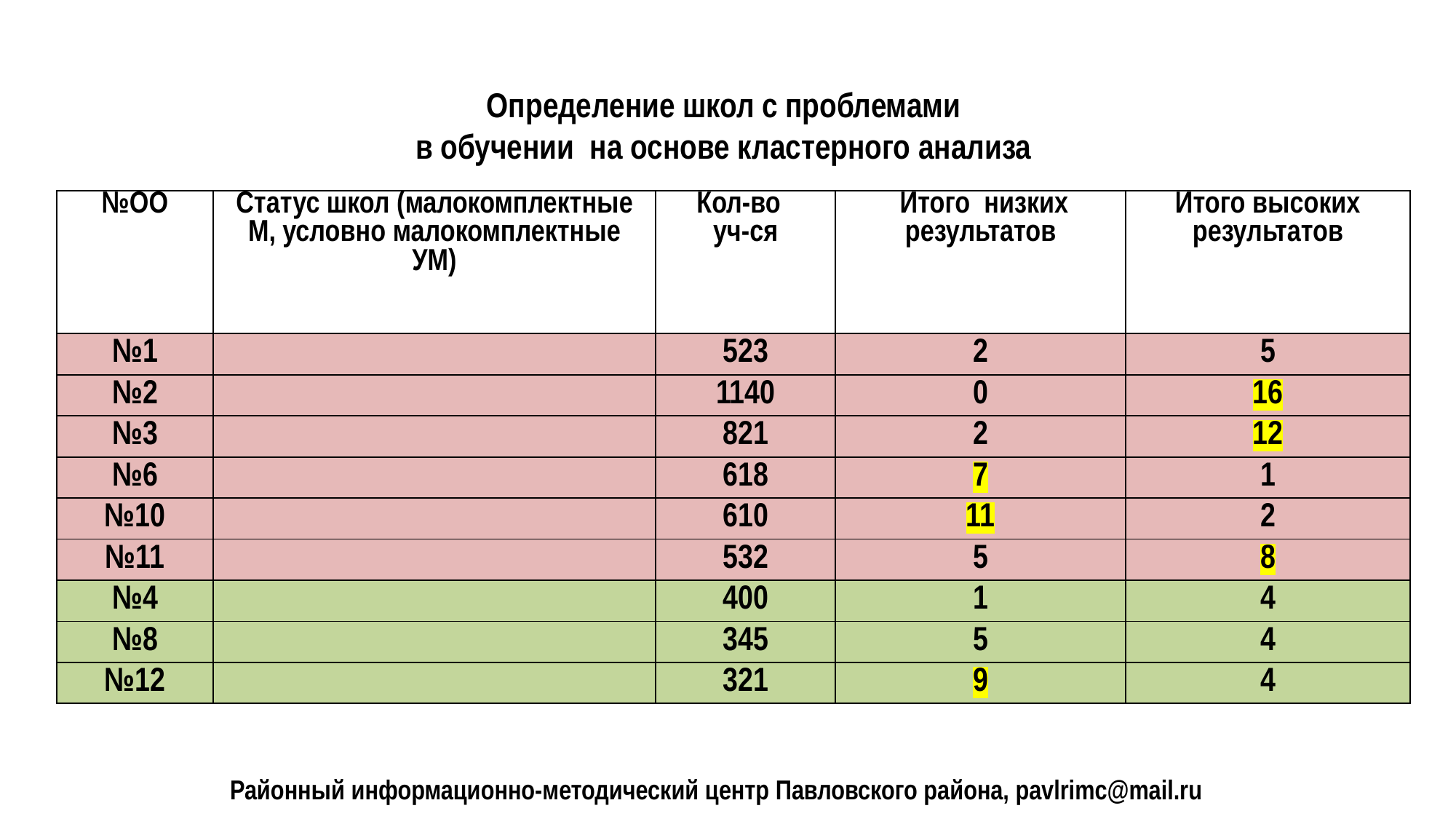

# Определение школ с проблемами в обучении  на основе кластерного анализа
| №ОО | Статус школ (малокомплектные М, условно малокомплектные УМ) | Кол-во уч-ся | Итого низких результатов | Итого высоких результатов |
| --- | --- | --- | --- | --- |
| №1 |  | 523 | 2 | 5 |
| №2 |  | 1140 | 0 | 16 |
| №3 |  | 821 | 2 | 12 |
| №6 |  | 618 | 7 | 1 |
| №10 |  | 610 | 11 | 2 |
| №11 |  | 532 | 5 | 8 |
| №4 |  | 400 | 1 | 4 |
| №8 |  | 345 | 5 | 4 |
| №12 |  | 321 | 9 | 4 |
Районный информационно-методический центр Павловского района, pavlrimc@mail.ru